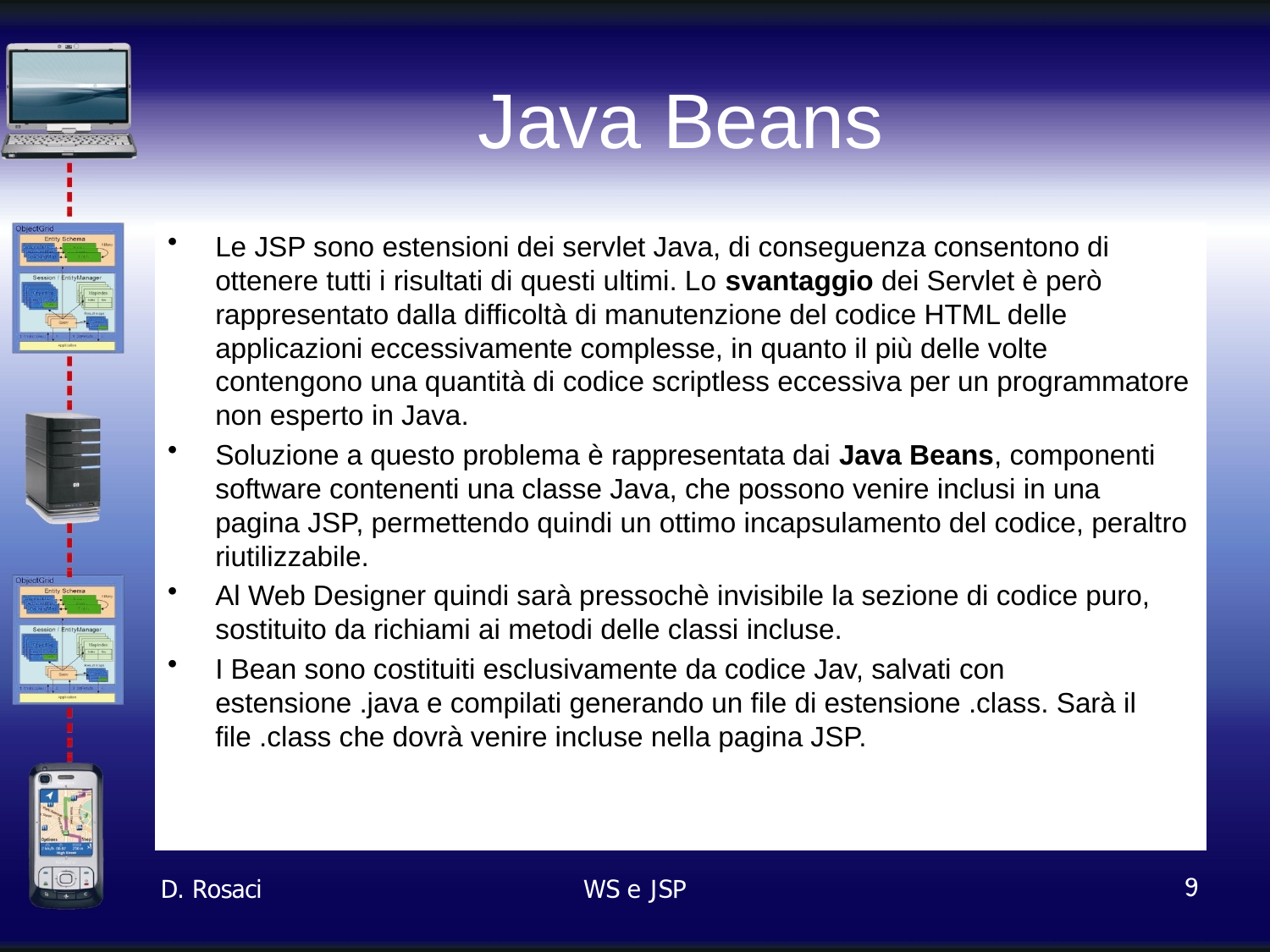

# Java Beans
Le JSP sono estensioni dei servlet Java, di conseguenza consentono di ottenere tutti i risultati di questi ultimi. Lo svantaggio dei Servlet è però rappresentato dalla difficoltà di manutenzione del codice HTML delle applicazioni eccessivamente complesse, in quanto il più delle volte contengono una quantità di codice scriptless eccessiva per un programmatore non esperto in Java.
Soluzione a questo problema è rappresentata dai Java Beans, componenti software contenenti una classe Java, che possono venire inclusi in una pagina JSP, permettendo quindi un ottimo incapsulamento del codice, peraltro riutilizzabile.
Al Web Designer quindi sarà pressochè invisibile la sezione di codice puro, sostituito da richiami ai metodi delle classi incluse.
I Bean sono costituiti esclusivamente da codice Jav, salvati con estensione .java e compilati generando un file di estensione .class. Sarà il file .class che dovrà venire incluse nella pagina JSP.

D. Rosaci
WS e JSP